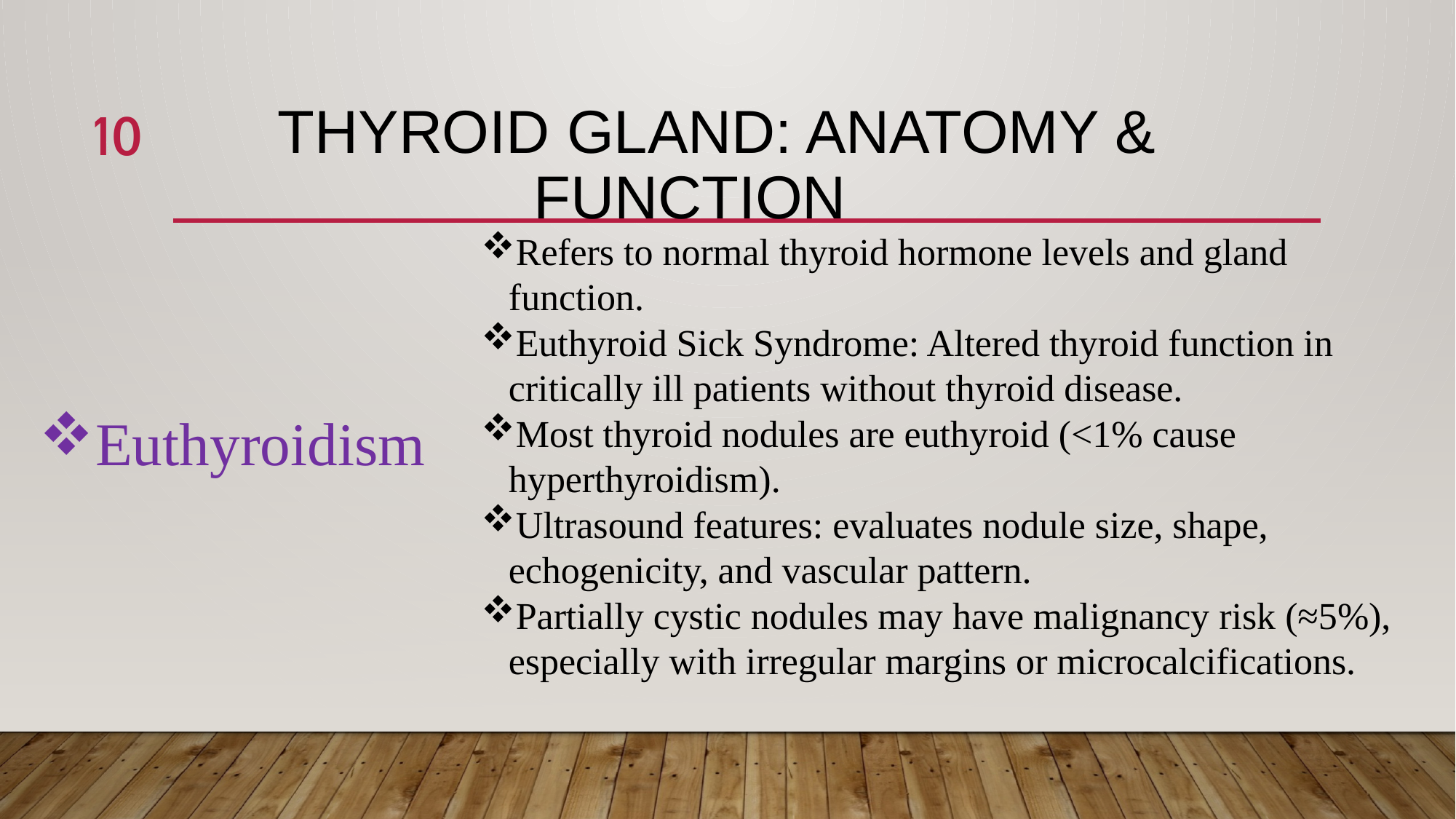

10
# Thyroid Gland: Anatomy & Function
Refers to normal thyroid hormone levels and gland function.
Euthyroid Sick Syndrome: Altered thyroid function in critically ill patients without thyroid disease.
Most thyroid nodules are euthyroid (<1% cause hyperthyroidism).
Ultrasound features: evaluates nodule size, shape, echogenicity, and vascular pattern.
Partially cystic nodules may have malignancy risk (≈5%), especially with irregular margins or microcalcifications.
Euthyroidism